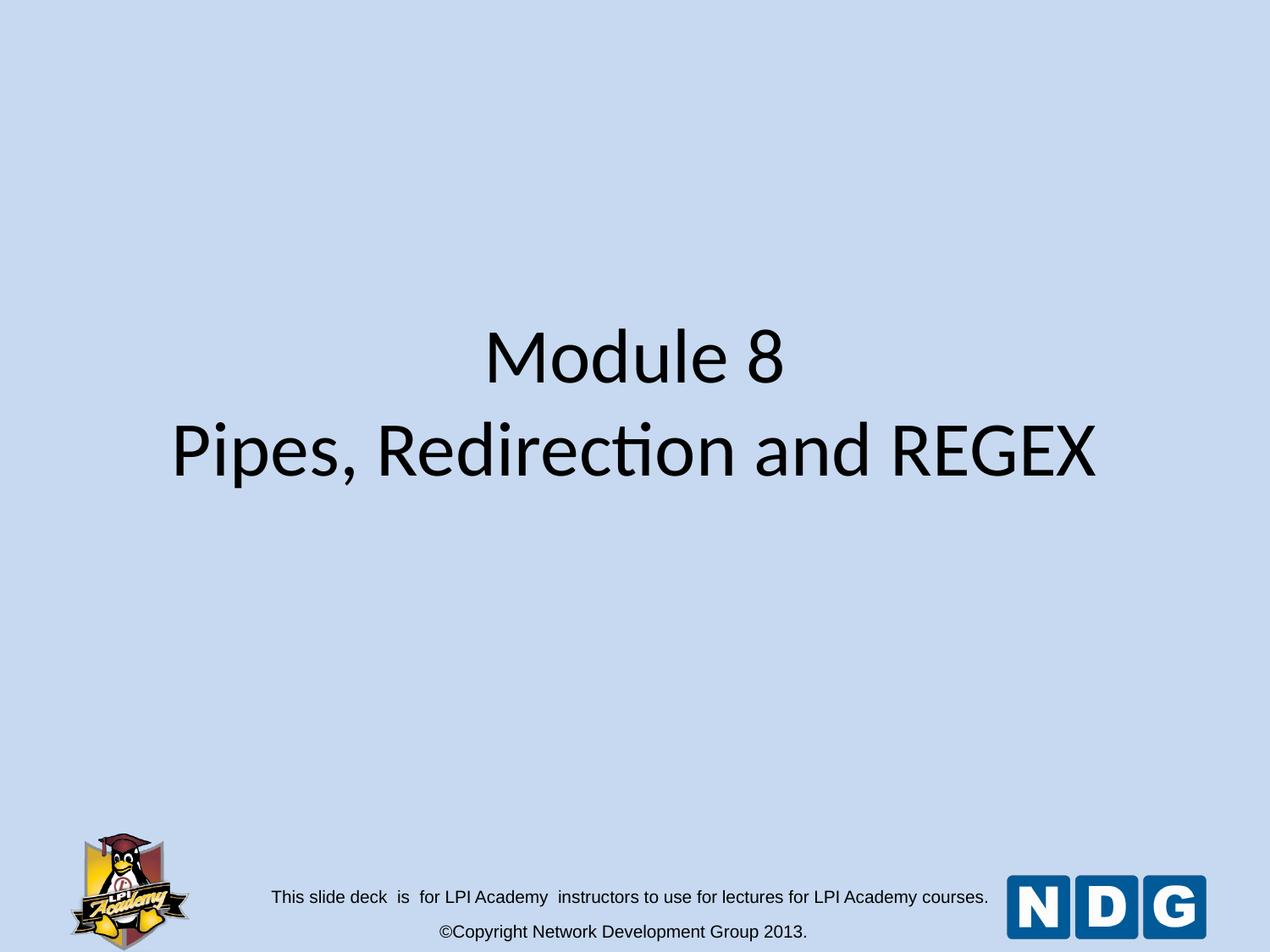

# Module 8 Pipes, Redirection and REGEX